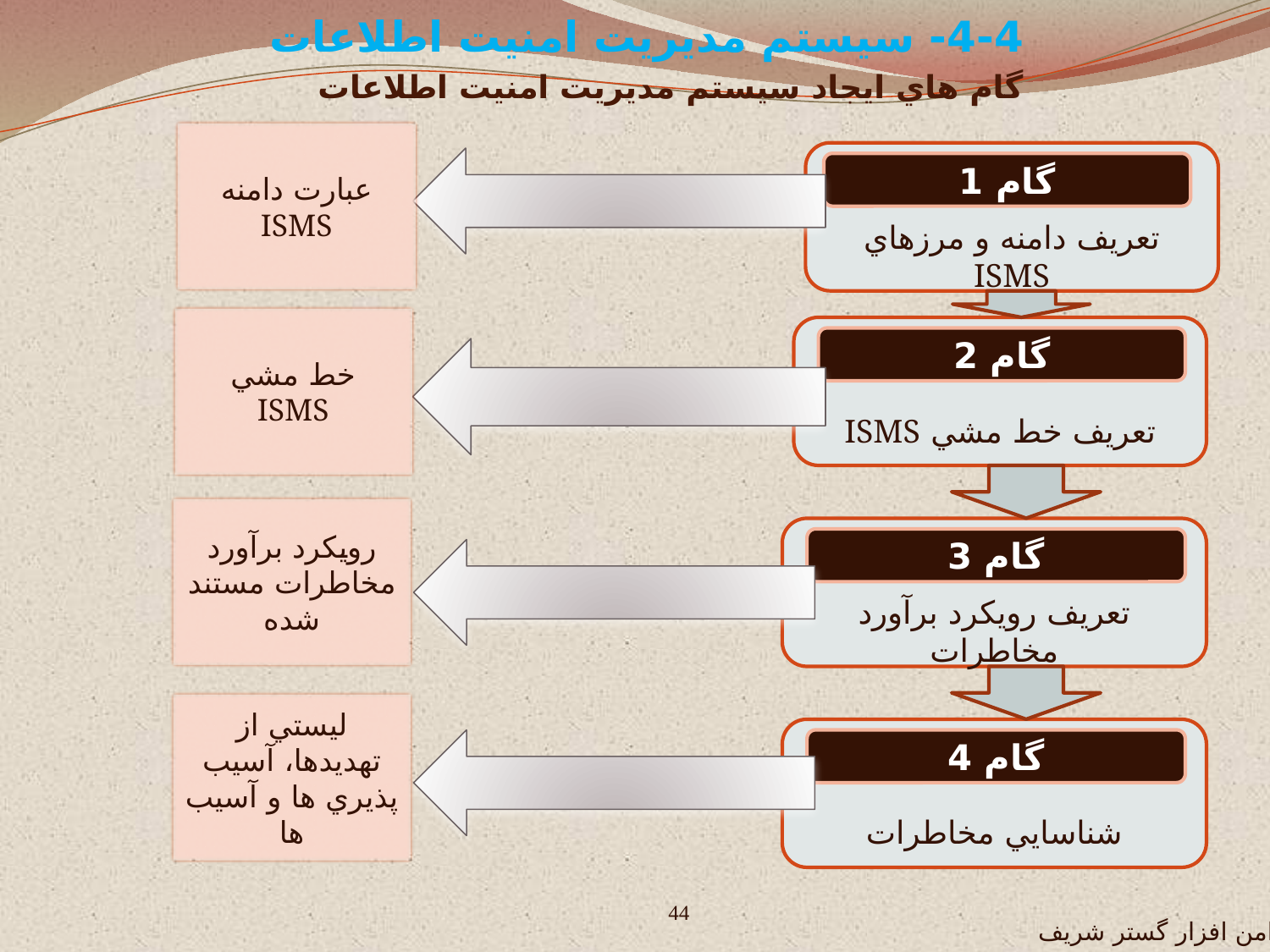

4-4- سيستم مديريت امنيت اطلاعات
گام هاي ايجاد سيستم مديريت امنيت اطلاعات
عبارت دامنه
ISMS

تعريف دامنه و مرزهاي ISMS

گام 1

خط مشي
ISMS

تعريف خط مشي ISMS

گام 2

رويکرد برآورد مخاطرات مستند شده

تعريف رويکرد برآورد مخاطرات

گام 3

ليستي از تهديدها، آسيب پذيري ها و آسيب ها

شناسايي مخاطرات

گام 4